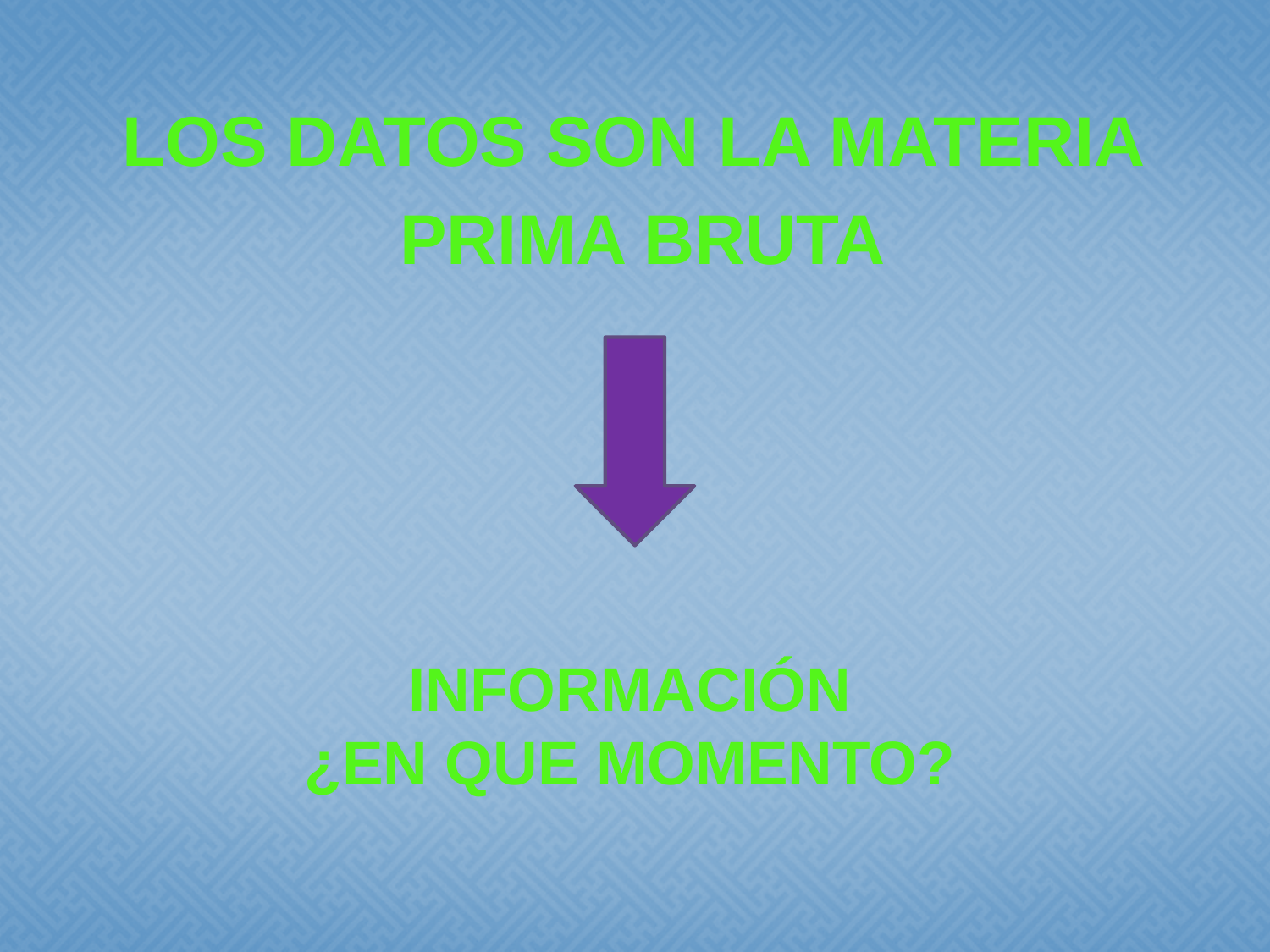

LOS DATOS SON LA MATERIA
PRIMA BRUTA

INFORMACIÓN
¿EN QUE MOMENTO?